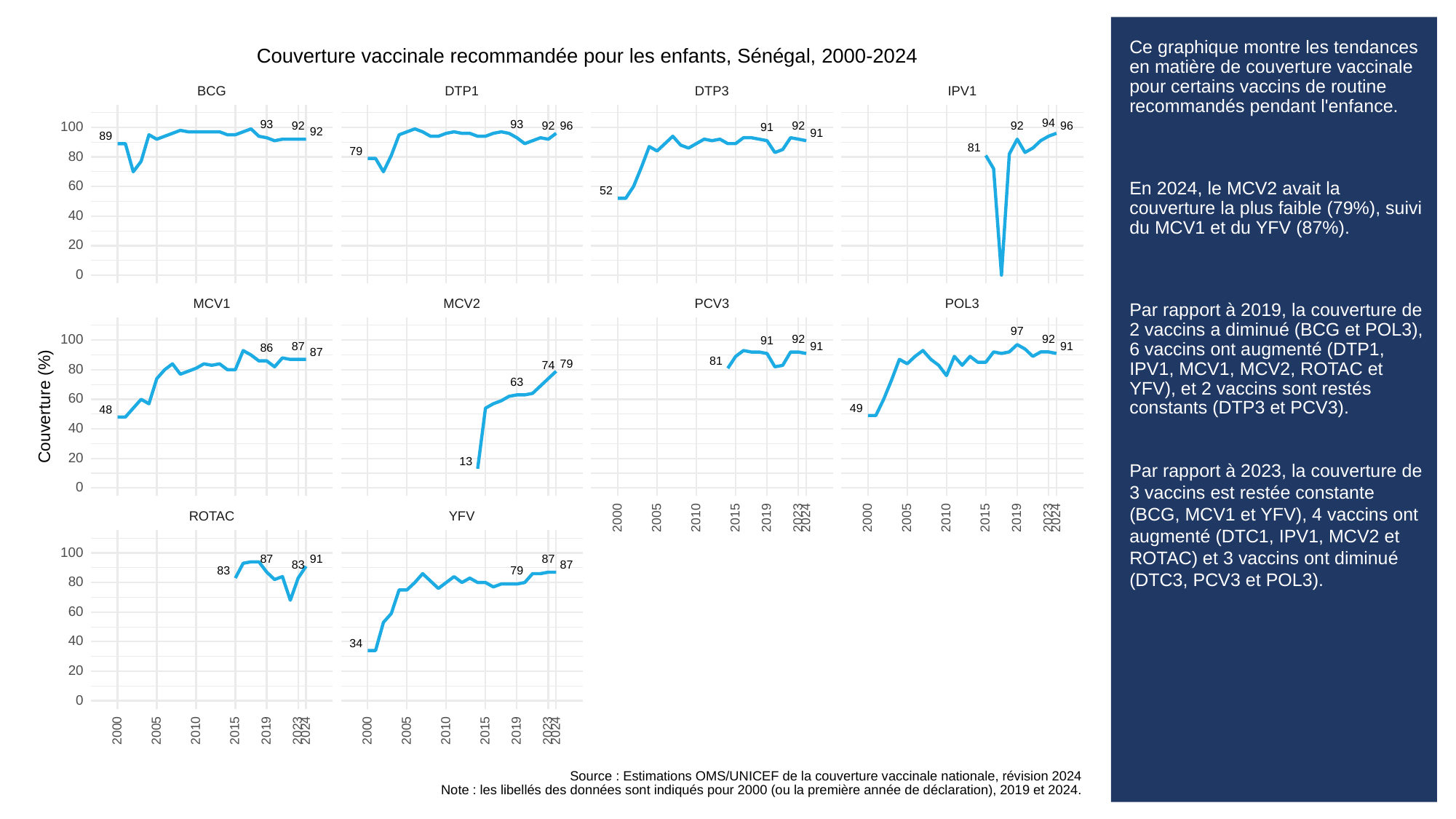

# Ce graphique montre les tendances en matière de couverture vaccinale pour certains vaccins de routine recommandés pendant l'enfance.

En 2024, le MCV2 avait la couverture la plus faible (79%), suivi du MCV1 et du YFV (87%).

Par rapport à 2019, la couverture de 2 vaccins a diminué (BCG et POL3), 6 vaccins ont augmenté (DTP1, IPV1, MCV1, MCV2, ROTAC et YFV), et 2 vaccins sont restés constants (DTP3 et PCV3).

Par rapport à 2023, la couverture de 3 vaccins est restée constante (BCG, MCV1 et YFV), 4 vaccins ont augmenté (DTC1, IPV1, MCV2 et ROTAC) et 3 vaccins ont diminué (DTC3, PCV3 et POL3).

Couverture vaccinale recommandée pour les enfants, Sénégal, 2000-2024
BCG
DTP3
DTP1
IPV1

94
93
93
96
96
100
92
92
92
92
91

92

91
89

81
79
80

60

52

40

20

0

POL3
PCV3
MCV1
MCV2

97
100
92
92
91

91
91
87
86

87

81
79
74
80

63

60
Couverture (%)

49
48

40

20
13

0

ROTAC
YFV
2023
2023
2000
2005
2010
2015
2019
2024
2000
2005
2010
2015
2019
2024

100

91
87
87
87
83

83
79

80

60

40
34

20

0

2023
2023
2000
2005
2010
2015
2019
2024
2000
2005
2010
2015
2019
2024
Source : Estimations OMS/UNICEF de la couverture vaccinale nationale, révision 2024
Note : les libellés des données sont indiqués pour 2000 (ou la première année de déclaration), 2019 et 2024.